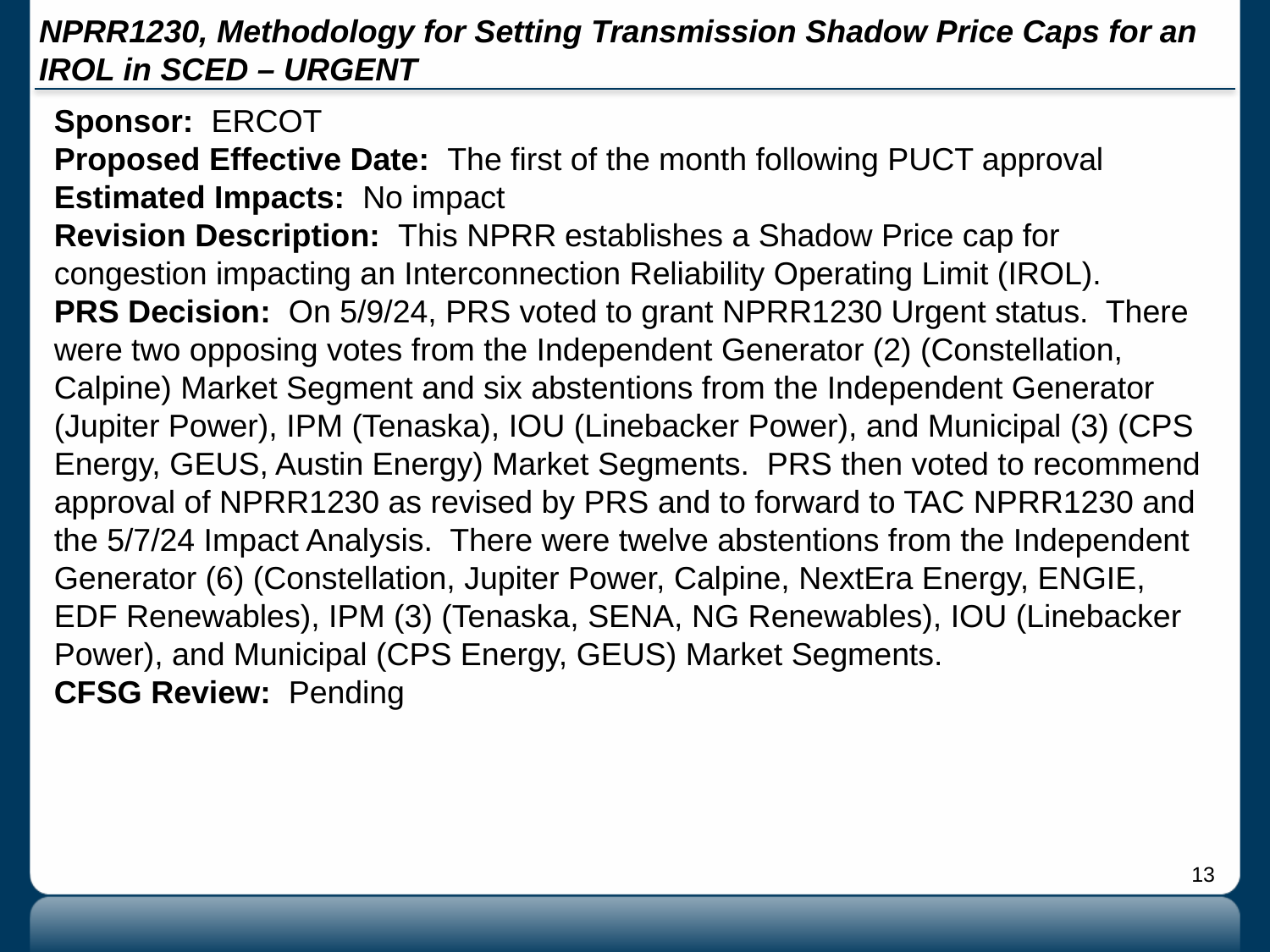

# NPRR1230, Methodology for Setting Transmission Shadow Price Caps for an IROL in SCED – URGENT
Sponsor:  ERCOT
Proposed Effective Date:  The first of the month following PUCT approval
Estimated Impacts:  No impact
Revision Description:  This NPRR establishes a Shadow Price cap for congestion impacting an Interconnection Reliability Operating Limit (IROL).
PRS Decision:  On 5/9/24, PRS voted to grant NPRR1230 Urgent status.  There were two opposing votes from the Independent Generator (2) (Constellation, Calpine) Market Segment and six abstentions from the Independent Generator (Jupiter Power), IPM (Tenaska), IOU (Linebacker Power), and Municipal (3) (CPS Energy, GEUS, Austin Energy) Market Segments.  PRS then voted to recommend approval of NPRR1230 as revised by PRS and to forward to TAC NPRR1230 and the 5/7/24 Impact Analysis.  There were twelve abstentions from the Independent Generator (6) (Constellation, Jupiter Power, Calpine, NextEra Energy, ENGIE, EDF Renewables), IPM (3) (Tenaska, SENA, NG Renewables), IOU (Linebacker Power), and Municipal (CPS Energy, GEUS) Market Segments.
CFSG Review:  Pending